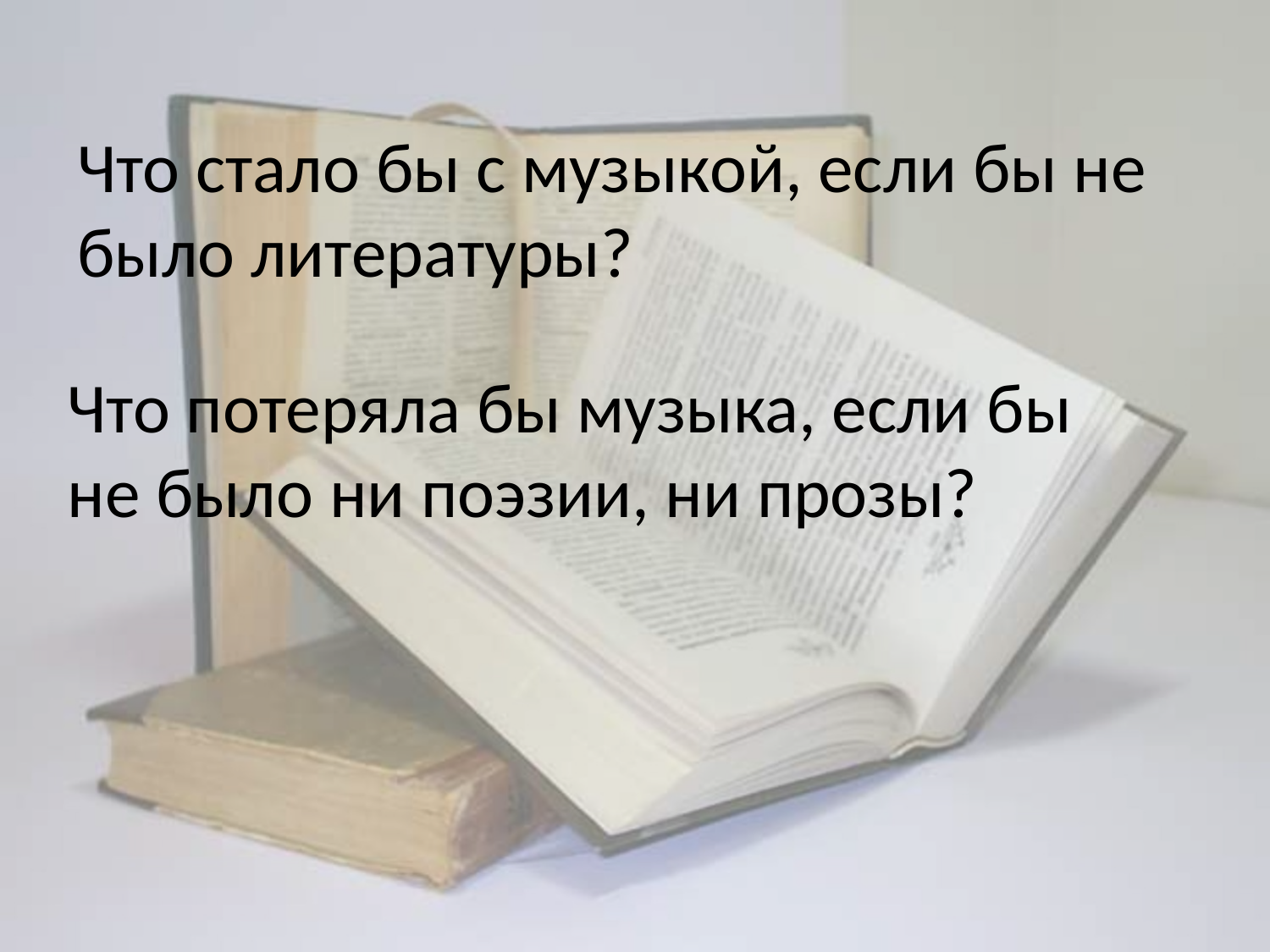

Что стало бы с музыкой, если бы не было литературы?
Что потеряла бы музыка, если бы не было ни поэзии, ни прозы?